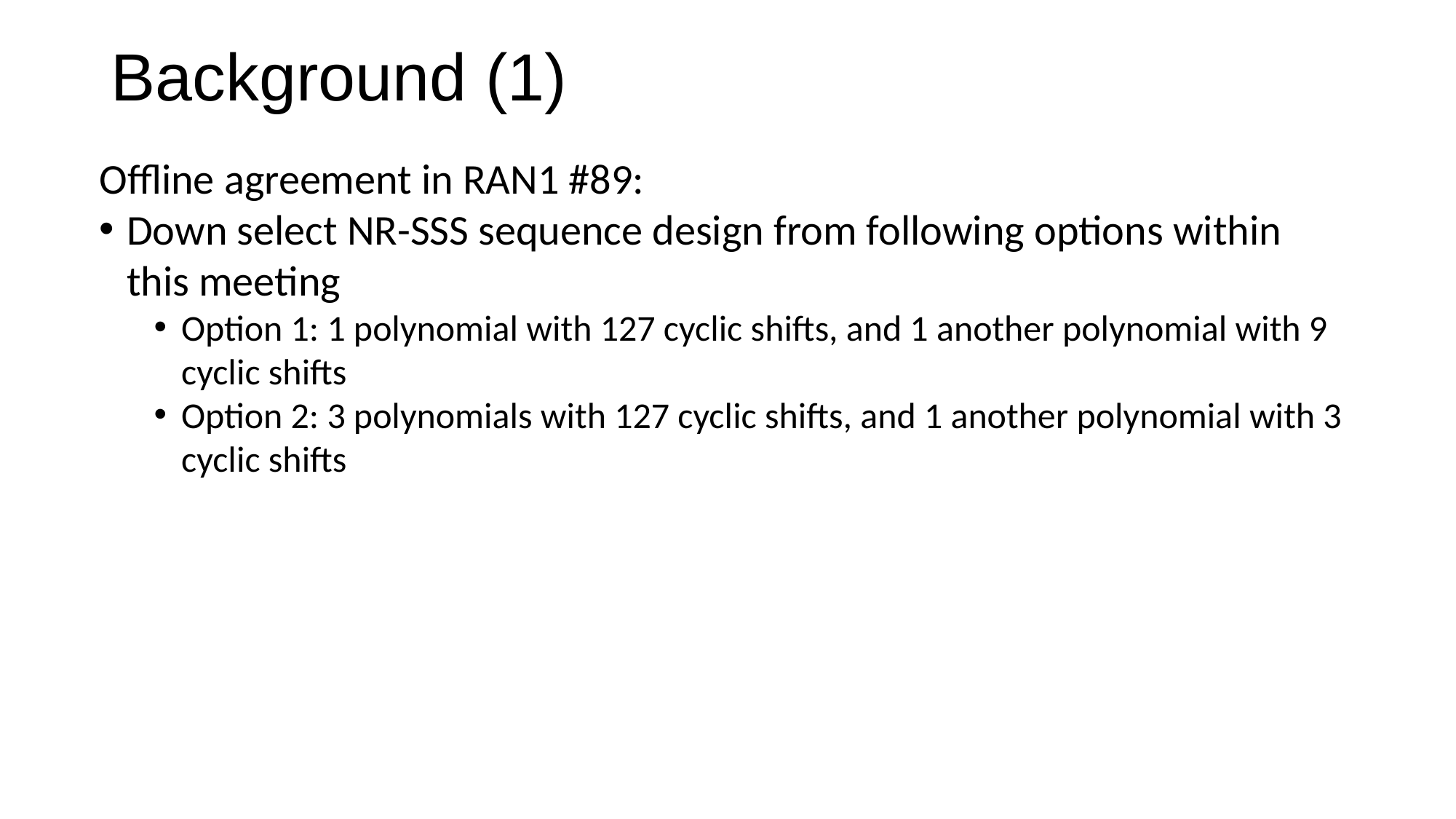

# Background (1)
Offline agreement in RAN1 #89:
Down select NR-SSS sequence design from following options within this meeting
Option 1: 1 polynomial with 127 cyclic shifts, and 1 another polynomial with 9 cyclic shifts
Option 2: 3 polynomials with 127 cyclic shifts, and 1 another polynomial with 3 cyclic shifts